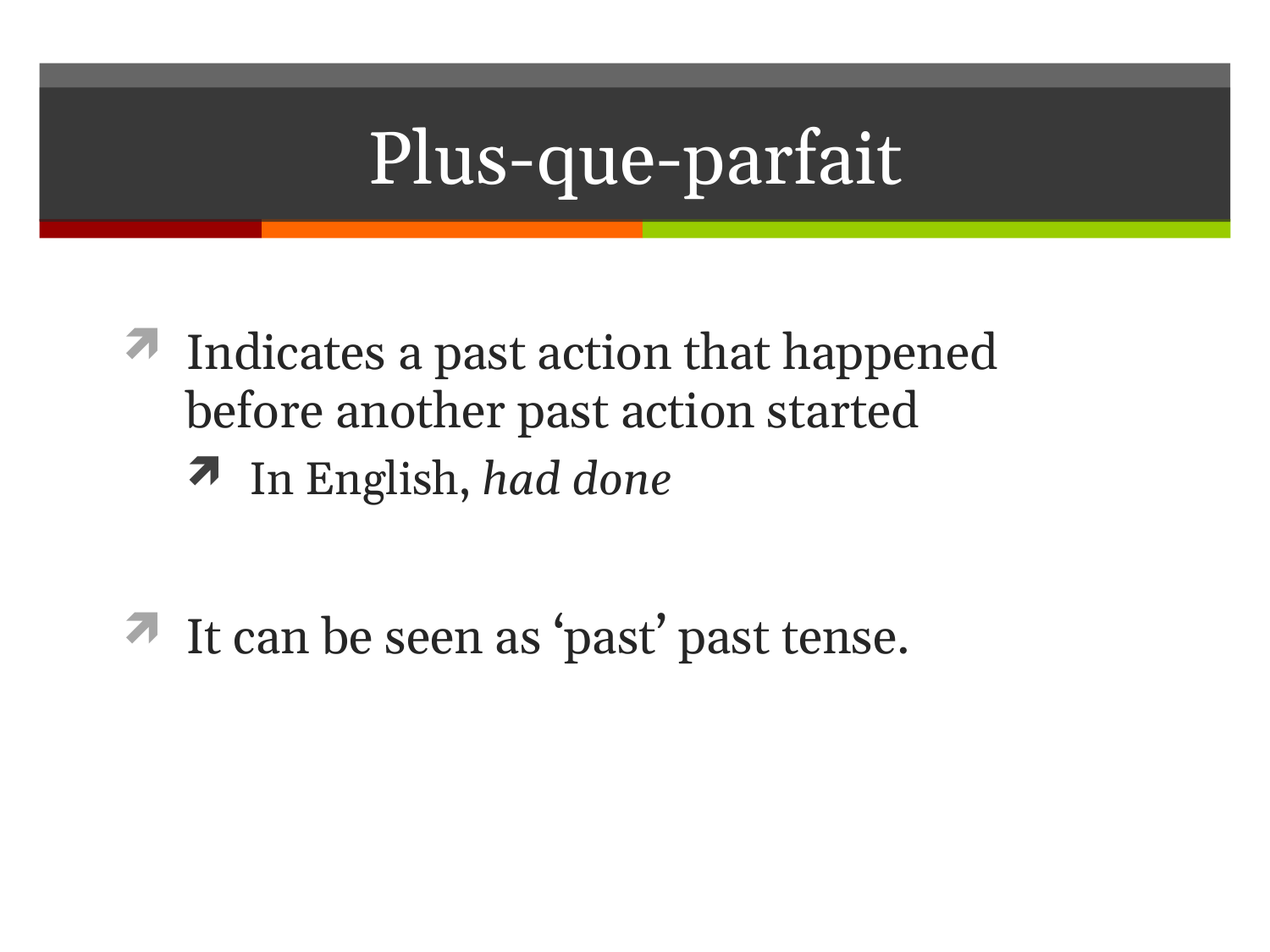

# Plus-que-parfait
Indicates a past action that happened before another past action started
In English, had done

It can be seen as ‘past’ past tense.